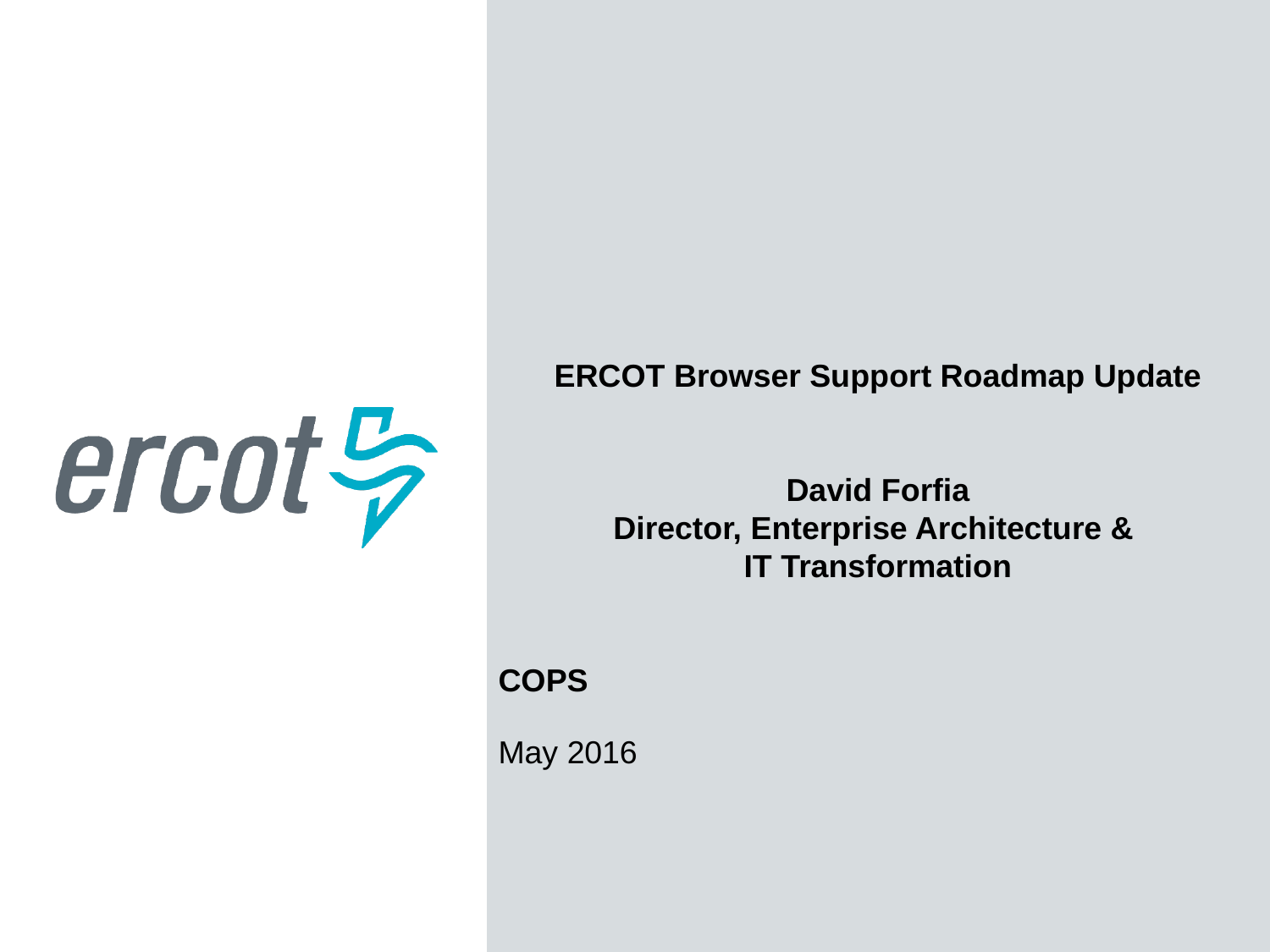

ERCOT Browser Support Roadmap Update
David Forfia
Director, Enterprise Architecture &
IT Transformation

COPS

May 2016